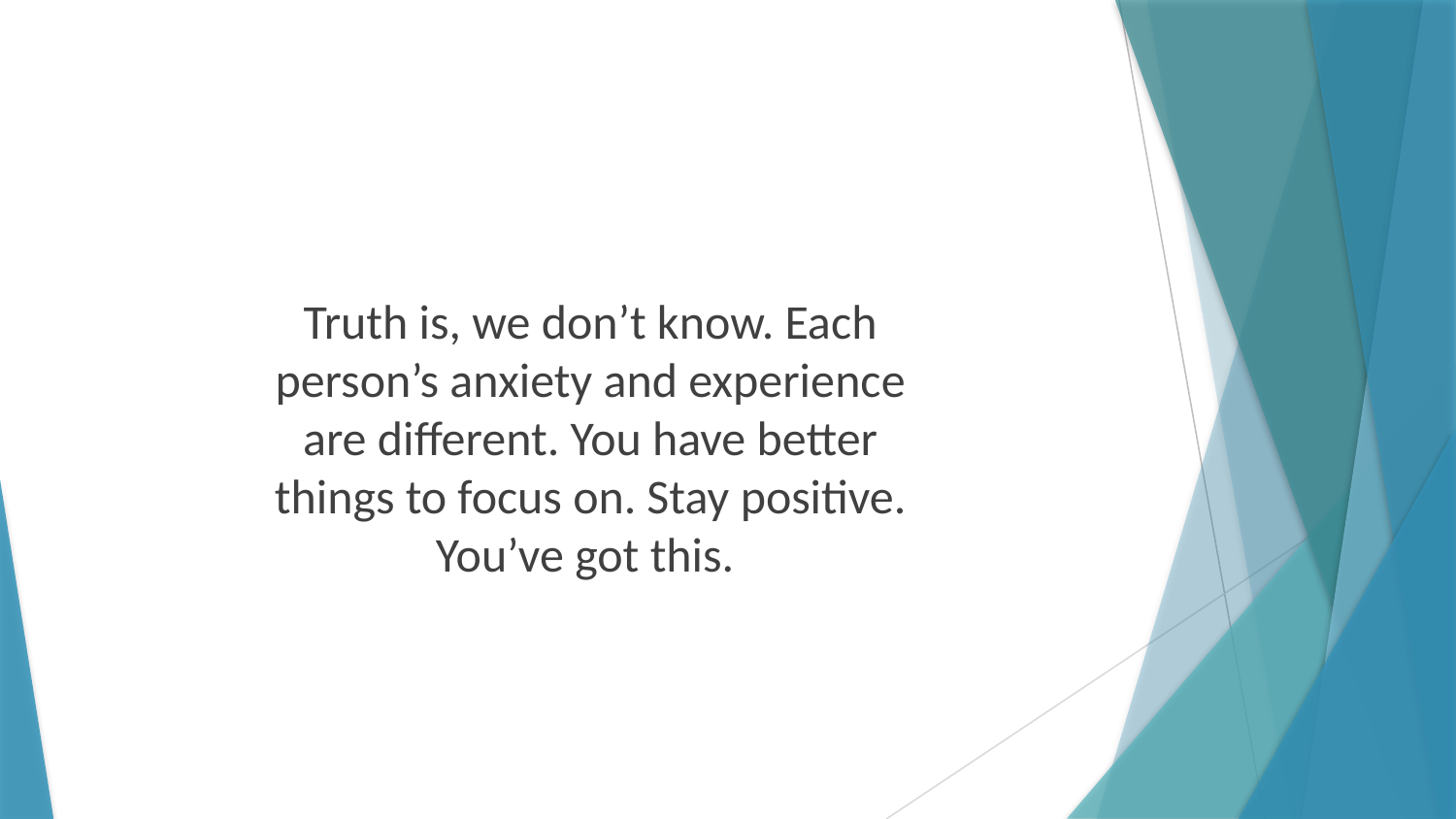

Truth is, we don’t know. Each person’s anxiety and experience are different. You have better things to focus on. Stay positive. You’ve got this.